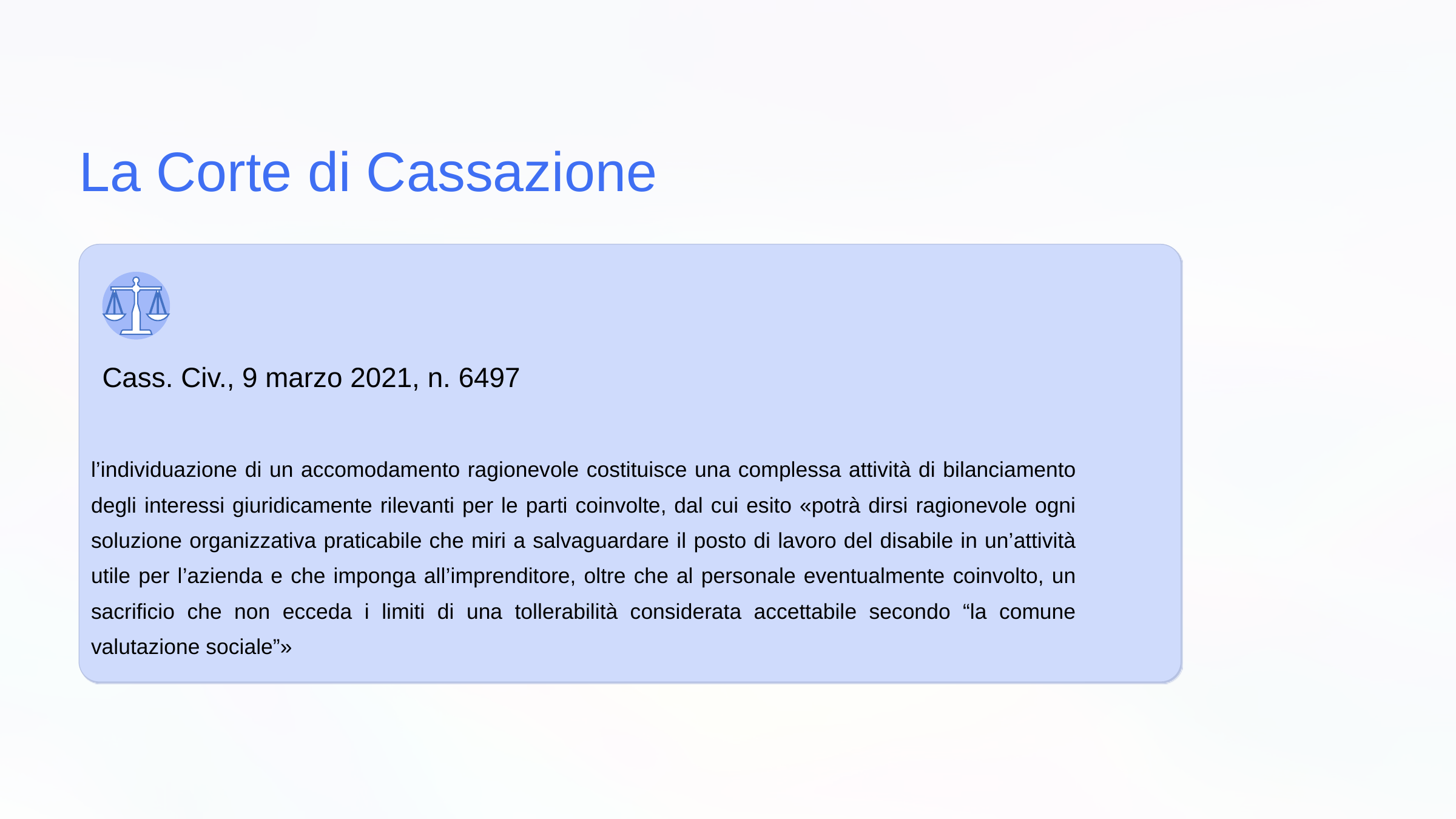

La Corte di Cassazione

Cass. Civ., 9 marzo 2021, n. 6497
l’individuazione di un accomodamento ragionevole costituisce una complessa attività di bilanciamento degli interessi giuridicamente rilevanti per le parti coinvolte, dal cui esito «potrà dirsi ragionevole ogni soluzione organizzativa praticabile che miri a salvaguardare il posto di lavoro del disabile in un’attività utile per l’azienda e che imponga all’imprenditore, oltre che al personale eventualmente coinvolto, un sacrificio che non ecceda i limiti di una tollerabilità considerata accettabile secondo “la comune valutazione sociale”»